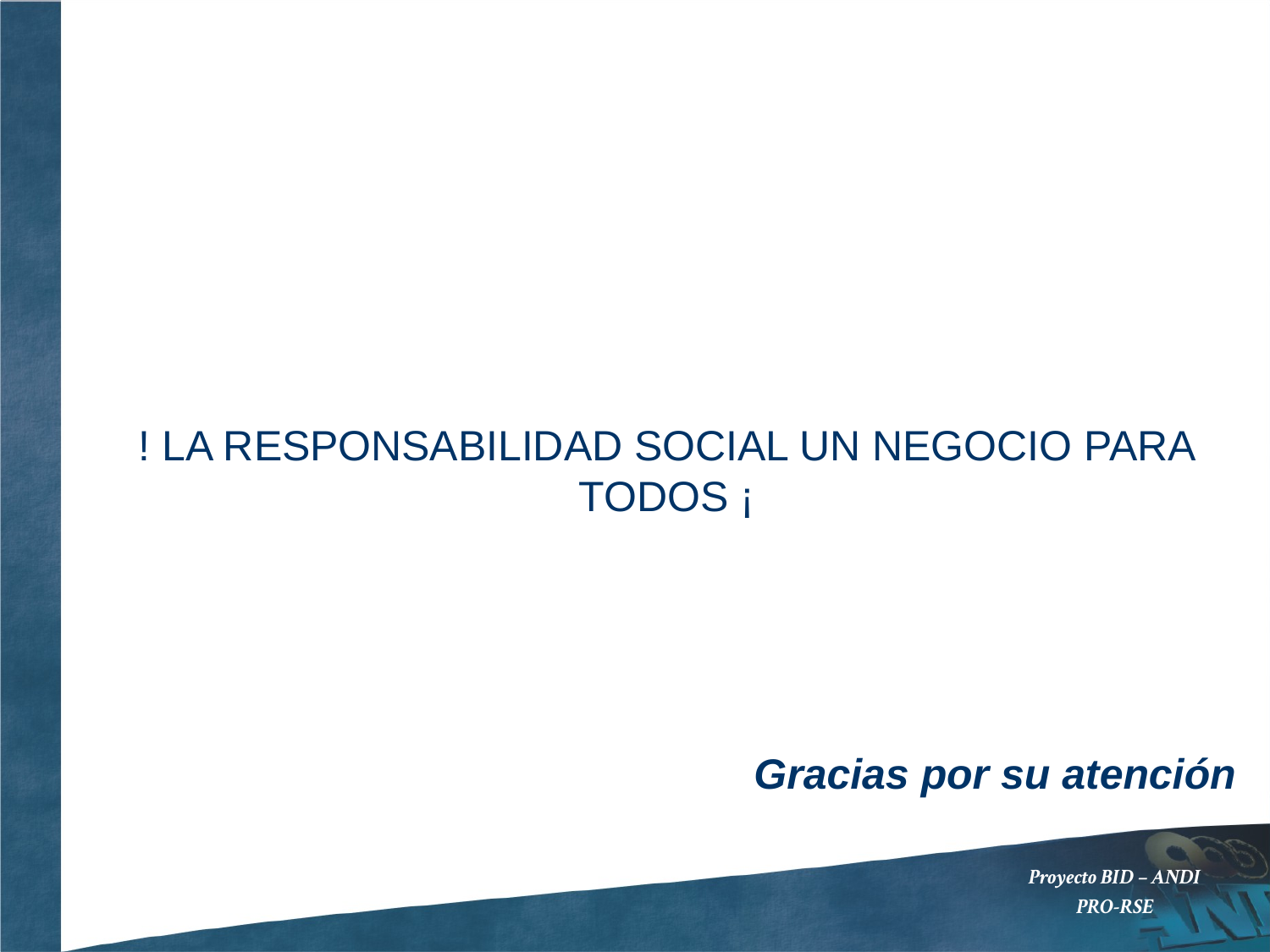

! LA RESPONSABILIDAD SOCIAL UN NEGOCIO PARA TODOS ¡
Gracias por su atención
Proyecto BID – ANDI
PRO-RSE